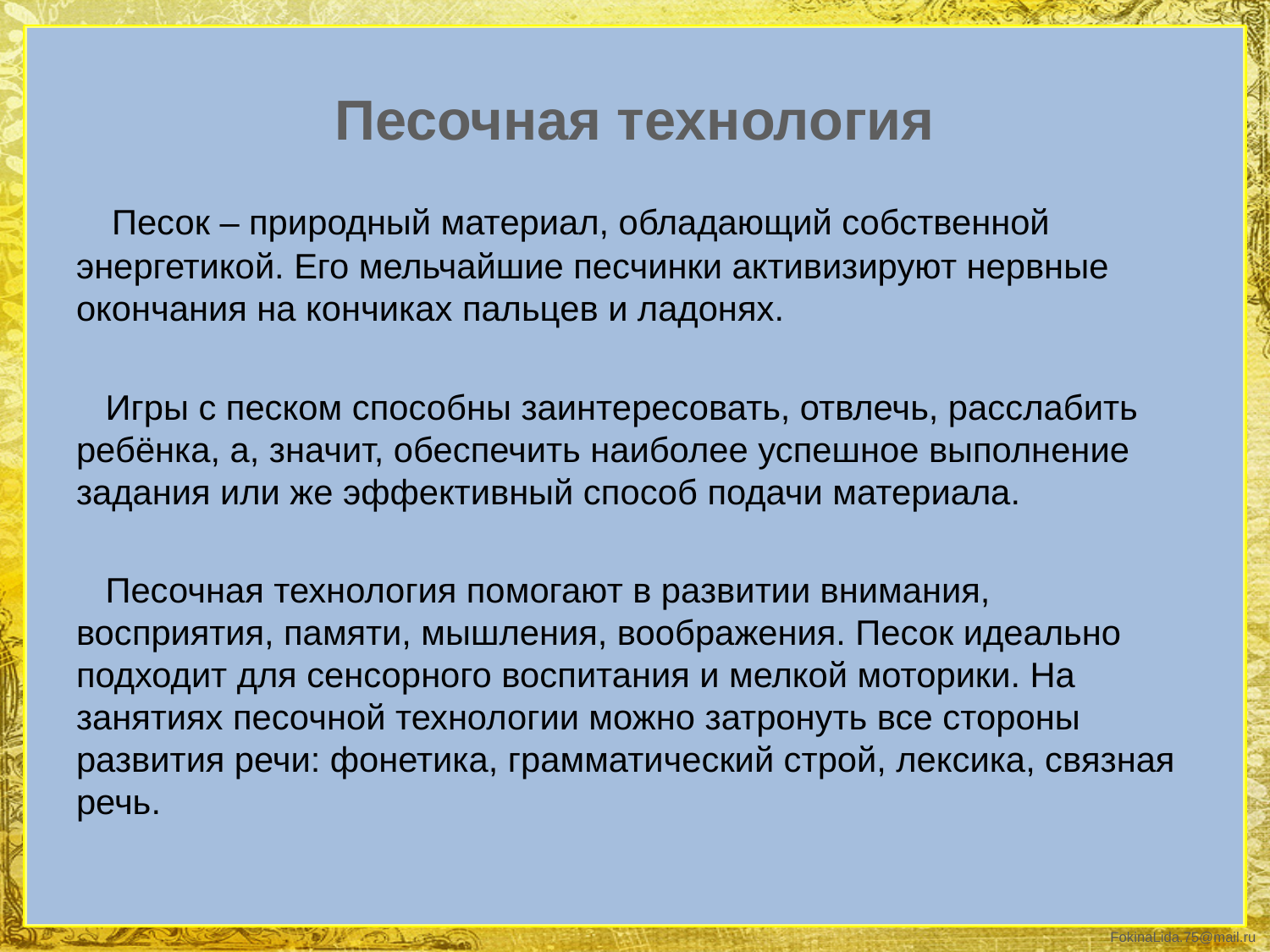

# Песочная технология
   Песок – природный материал, обладающий собственной энергетикой. Его мельчайшие песчинки активизируют нервные окончания на кончиках пальцев и ладонях.

   Игры с песком способны заинтересовать, отвлечь, расслабить ребёнка, а, значит, обеспечить наиболее успешное выполнение задания или же эффективный способ подачи материала.

   Песочная технология помогают в развитии внимания, восприятия, памяти, мышления, воображения. Песок идеально подходит для сенсорного воспитания и мелкой моторики. На занятиях песочной технологии можно затронуть все стороны развития речи: фонетика, грамматический строй, лексика, связная речь.